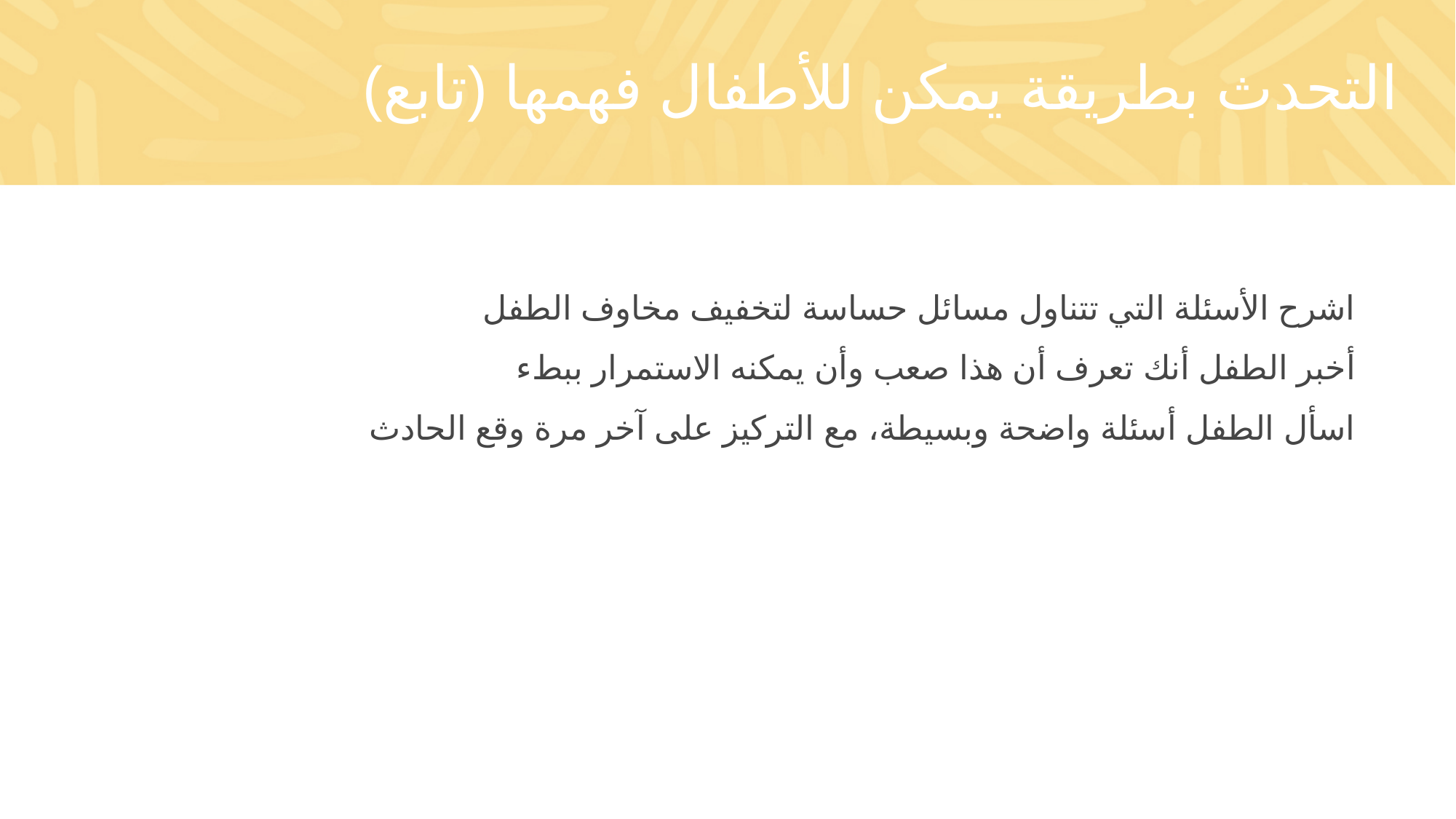

# التحدث بطريقة يمكن للأطفال فهمها (تابع)
اشرح الأسئلة التي تتناول مسائل حساسة لتخفيف مخاوف الطفل
أخبر الطفل أنك تعرف أن هذا صعب وأن يمكنه الاستمرار ببطء
اسأل الطفل أسئلة واضحة وبسيطة، مع التركيز على آخر مرة وقع الحادث